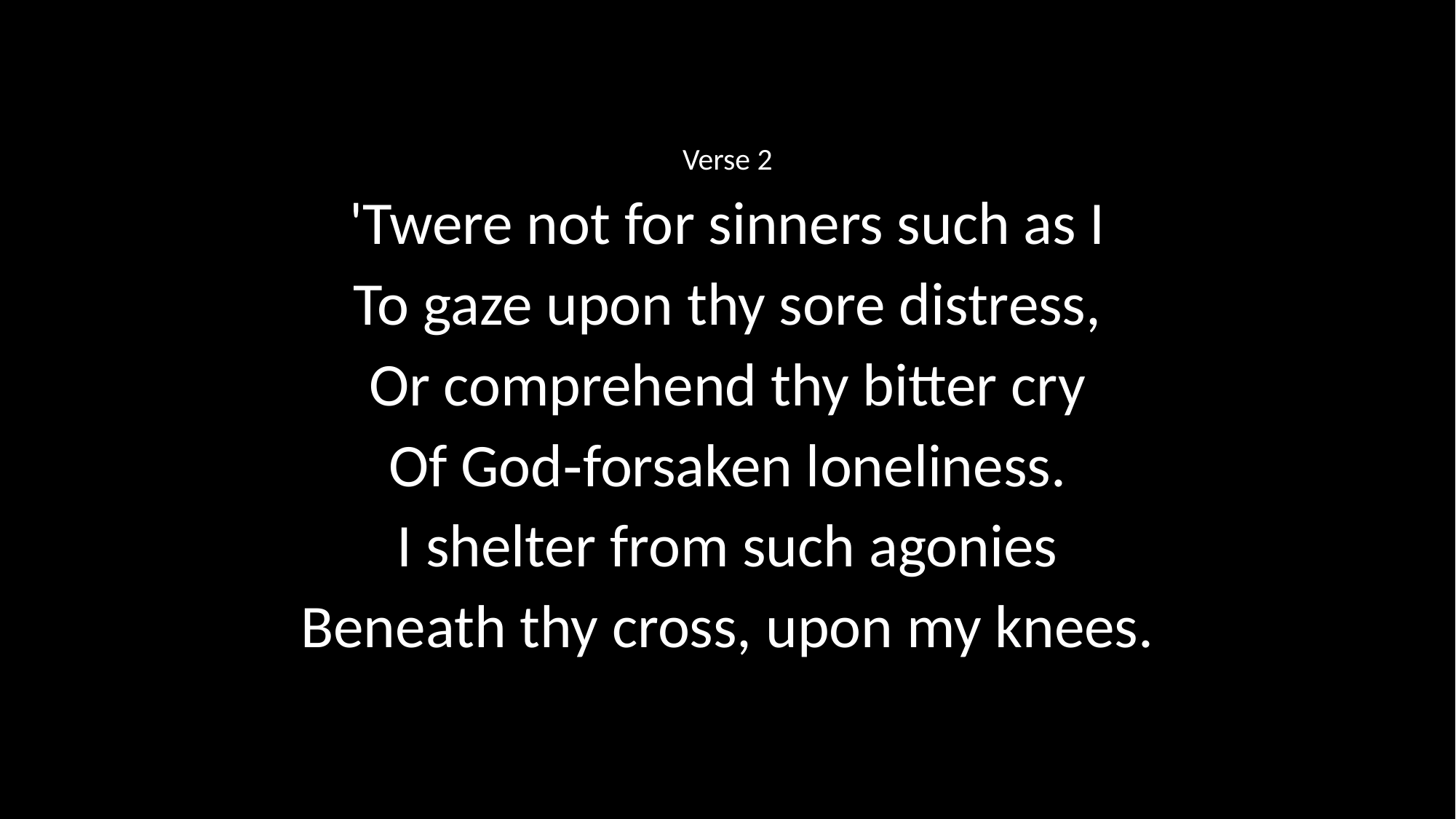

Verse 2
'Twere not for sinners such as I
To gaze upon thy sore distress,
Or comprehend thy bitter cry
Of God‑forsaken loneliness.
I shelter from such agonies
Beneath thy cross, upon my knees.